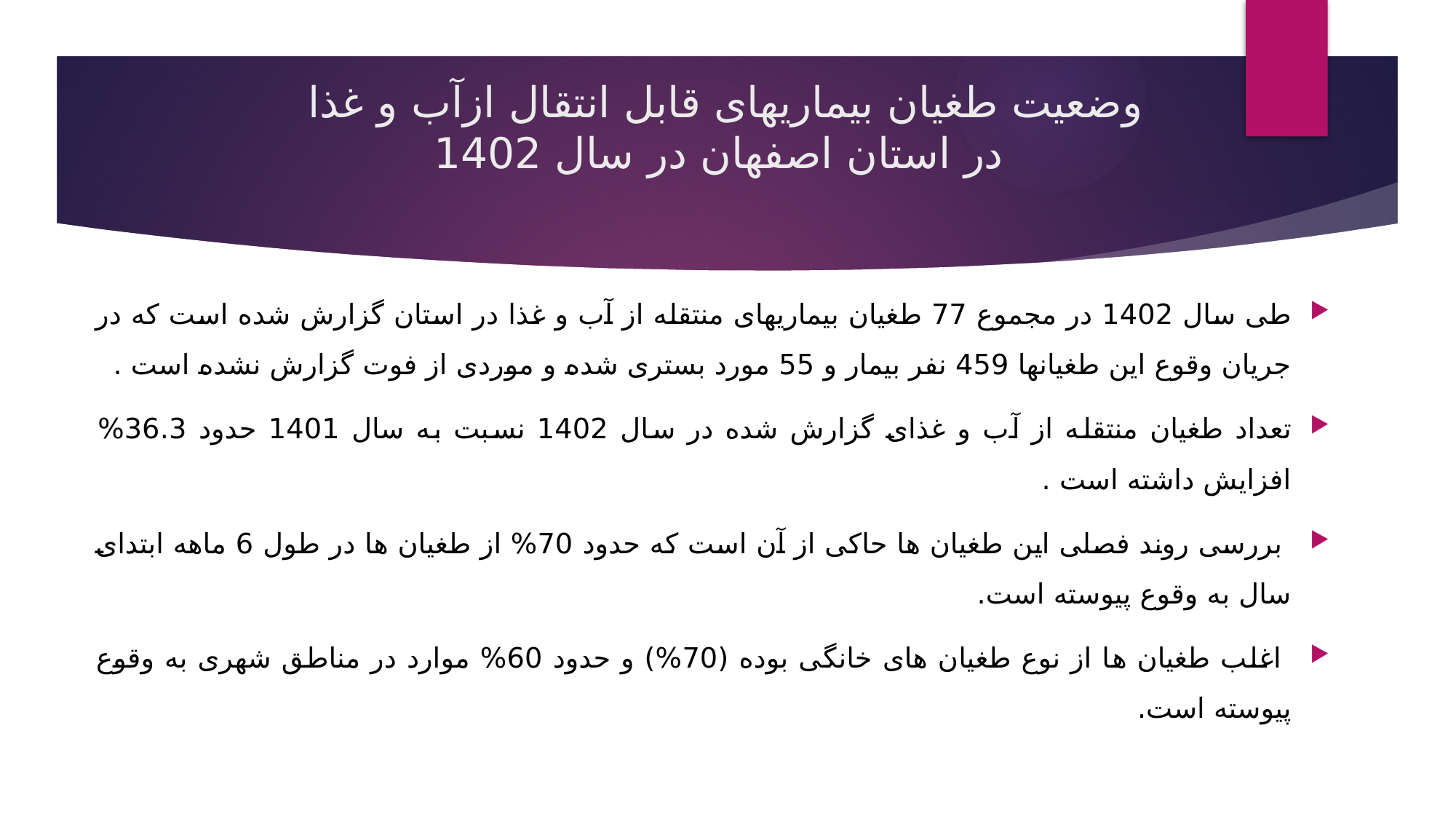

# وضعیت طغیان بیماریهای قابل انتقال ازآب و غذا در استان اصفهان در سال 1402
طی سال 1402 در مجموع 77 طغیان بیماریهای منتقله از آب و غذا در استان گزارش شده است که در جریان وقوع این طغیانها 459 نفر بیمار و 55 مورد بستری شده و موردی از فوت گزارش نشده است .
تعداد طغیان منتقله از آب و غذای گزارش شده در سال 1402 نسبت به سال 1401 حدود 36.3% افزایش داشته است .
 بررسی روند فصلی این طغیان ها حاکی از آن است که حدود 70% از طغیان ها در طول 6 ماهه ابتدای سال به وقوع پیوسته است.
 اغلب طغیان ها از نوع طغیان های خانگی بوده (70%) و حدود 60% موارد در مناطق شهری به وقوع پیوسته است.